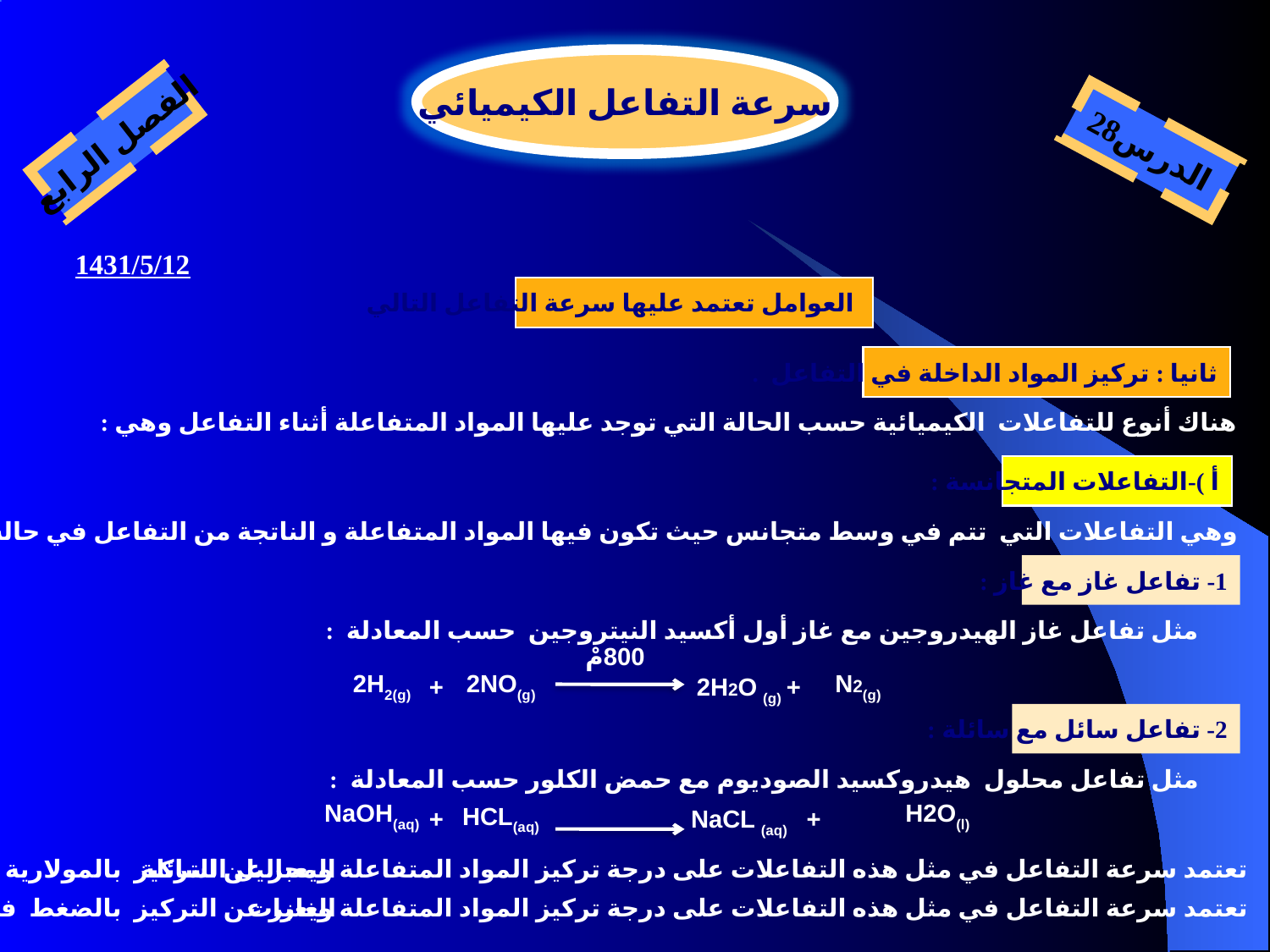

سرعة التفاعل الكيميائي
الفصل الرابع
الدرس28
1431/5/12
 العوامل تعتمد عليها سرعة التفاعل التالي
ثانيا : تركيز المواد الداخلة في التفاعل  .
هناك أنوع للتفاعلات  الكيميائية حسب الحالة التي توجد عليها المواد المتفاعلة أثناء التفاعل وهي :
أ )-التفاعلات المتجانسة :
وهي التفاعلات التي  تتم في وسط متجانس حيث تكون فيها المواد المتفاعلة و الناتجة من التفاعل في حالة واحدة من حالات المادة  مثل :
1- تفاعل غاز مع غاز :
مثل تفاعل غاز الهيدروجين مع غاز أول أكسيد النيتروجين  حسب المعادلة  :
800مْ
2H2(g)
+
2NO(g)
2H2O (g)
+
N2(g)
2- تفاعل سائل مع سائلة :
مثل تفاعل محلول  هيدروكسيد الصوديوم مع حمض الكلور حسب المعادلة  :
NaOH(aq)
H2O(l)
+
HCL(aq)
NaCL (aq)
+
المحاليل السائلة
تعتمد سرعة التفاعل في مثل هذه التفاعلات على درجة تركيز المواد المتفاعلة ويعبر عن التركيز  بالمولارية في حالة
الغازات
تعتمد سرعة التفاعل في مثل هذه التفاعلات على درجة تركيز المواد المتفاعلة ويعبر عن التركيز  بالضغط  في حالة